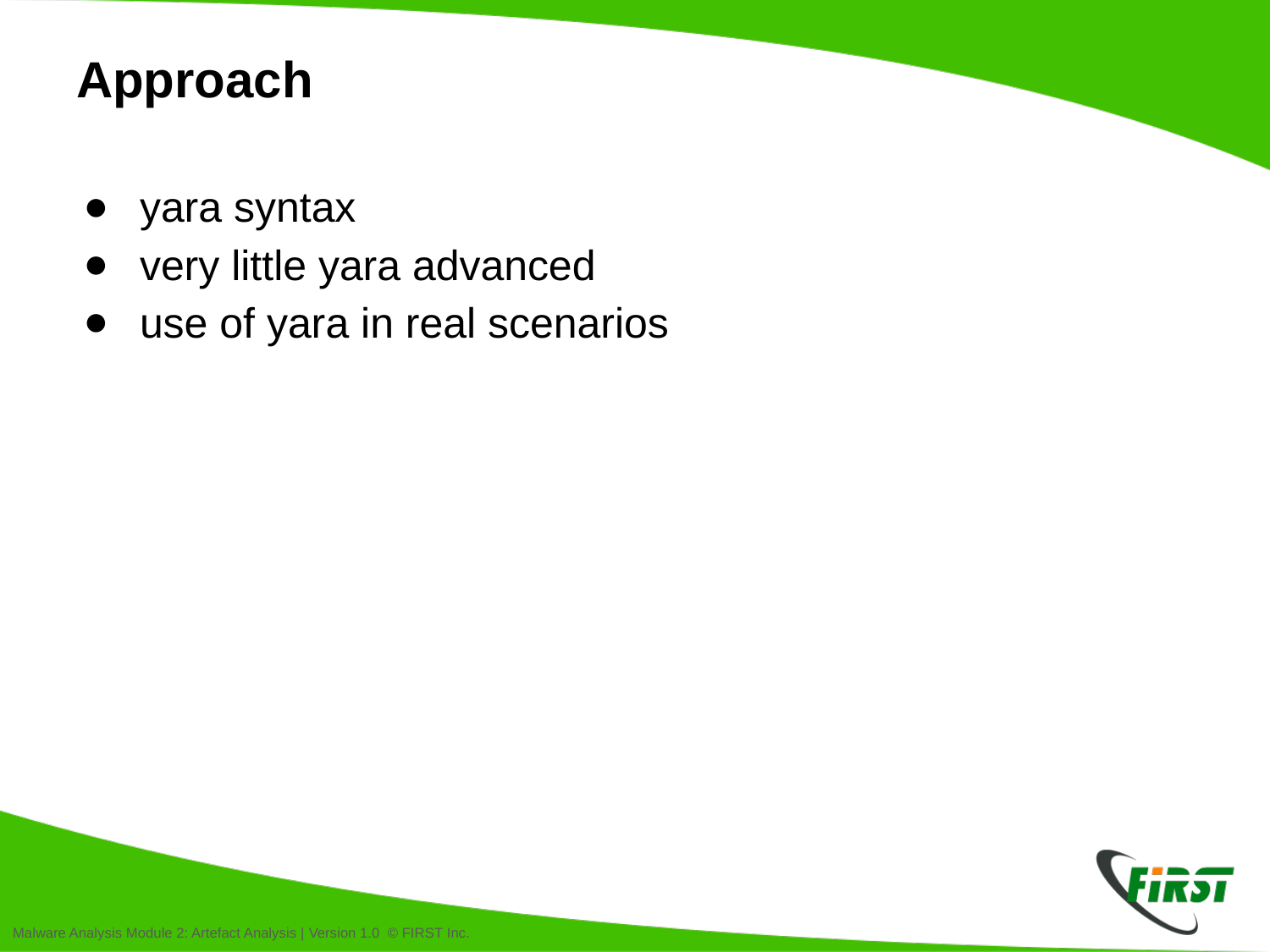

# Approach
yara syntax
very little yara advanced
use of yara in real scenarios